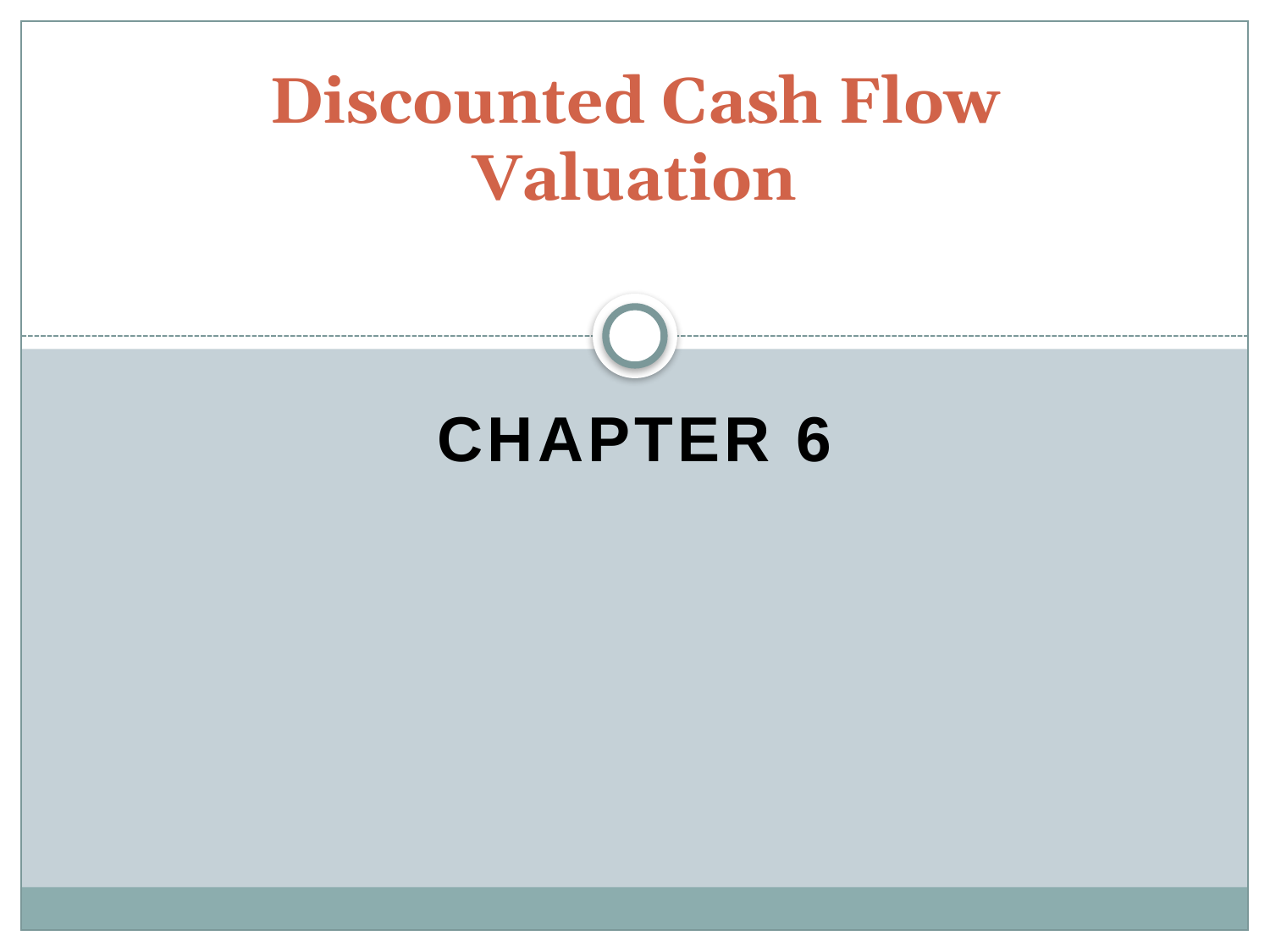

# Discounted Cash Flow Valuation
Chapter 6